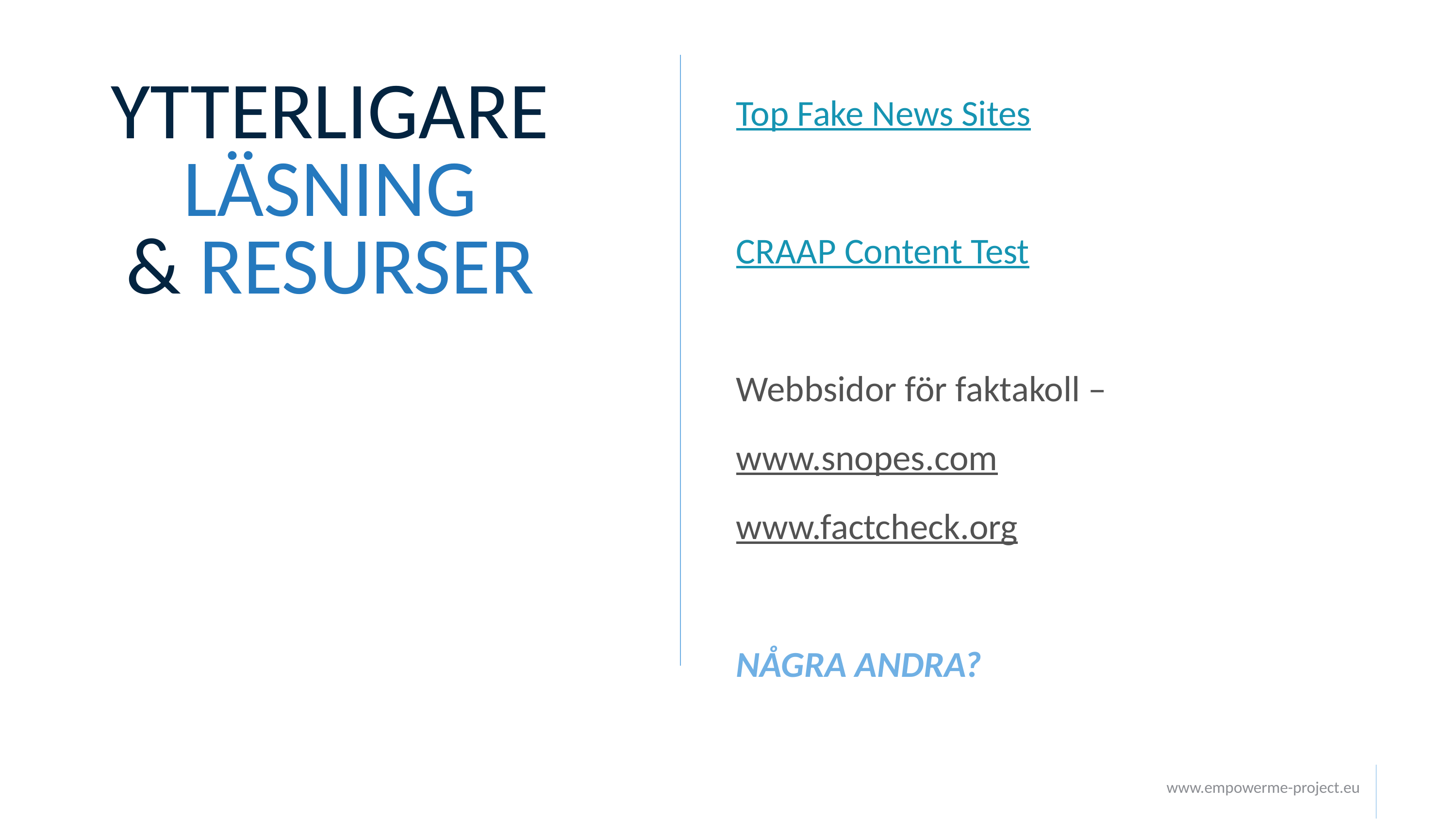

YTTERLIGARE LÄSNING
 & RESURSER
Top Fake News Sites

CRAAP Content Test

Webbsidor för faktakoll –
www.snopes.com
www.factcheck.org

NÅGRA ANDRA?
www.empowerme-project.eu